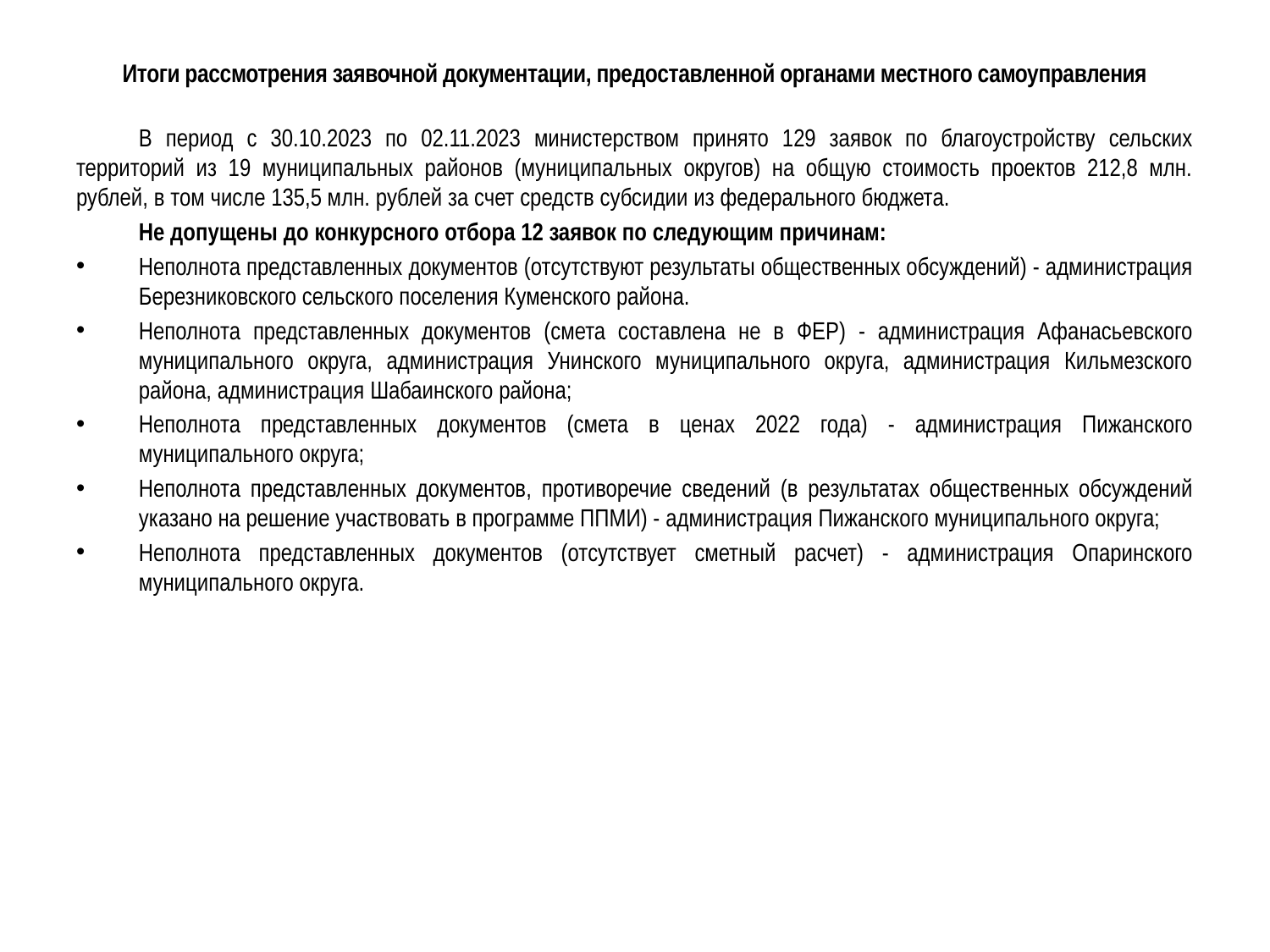

# Итоги рассмотрения заявочной документации, предоставленной органами местного самоуправления
В период с 30.10.2023 по 02.11.2023 министерством принято 129 заявок по благоустройству сельских территорий из 19 муниципальных районов (муниципальных округов) на общую стоимость проектов 212,8 млн. рублей, в том числе 135,5 млн. рублей за счет средств субсидии из федерального бюджета.
Не допущены до конкурсного отбора 12 заявок по следующим причинам:
Неполнота представленных документов (отсутствуют результаты общественных обсуждений) - администрация Березниковского сельского поселения Куменского района.
Неполнота представленных документов (смета составлена не в ФЕР) - администрация Афанасьевского муниципального округа, администрация Унинского муниципального округа, администрация Кильмезского района, администрация Шабаинского района;
Неполнота представленных документов (смета в ценах 2022 года) - администрация Пижанского муниципального округа;
Неполнота представленных документов, противоречие сведений (в результатах общественных обсуждений указано на решение участвовать в программе ППМИ) - администрация Пижанского муниципального округа;
Неполнота представленных документов (отсутствует сметный расчет) - администрация Опаринского муниципального округа.